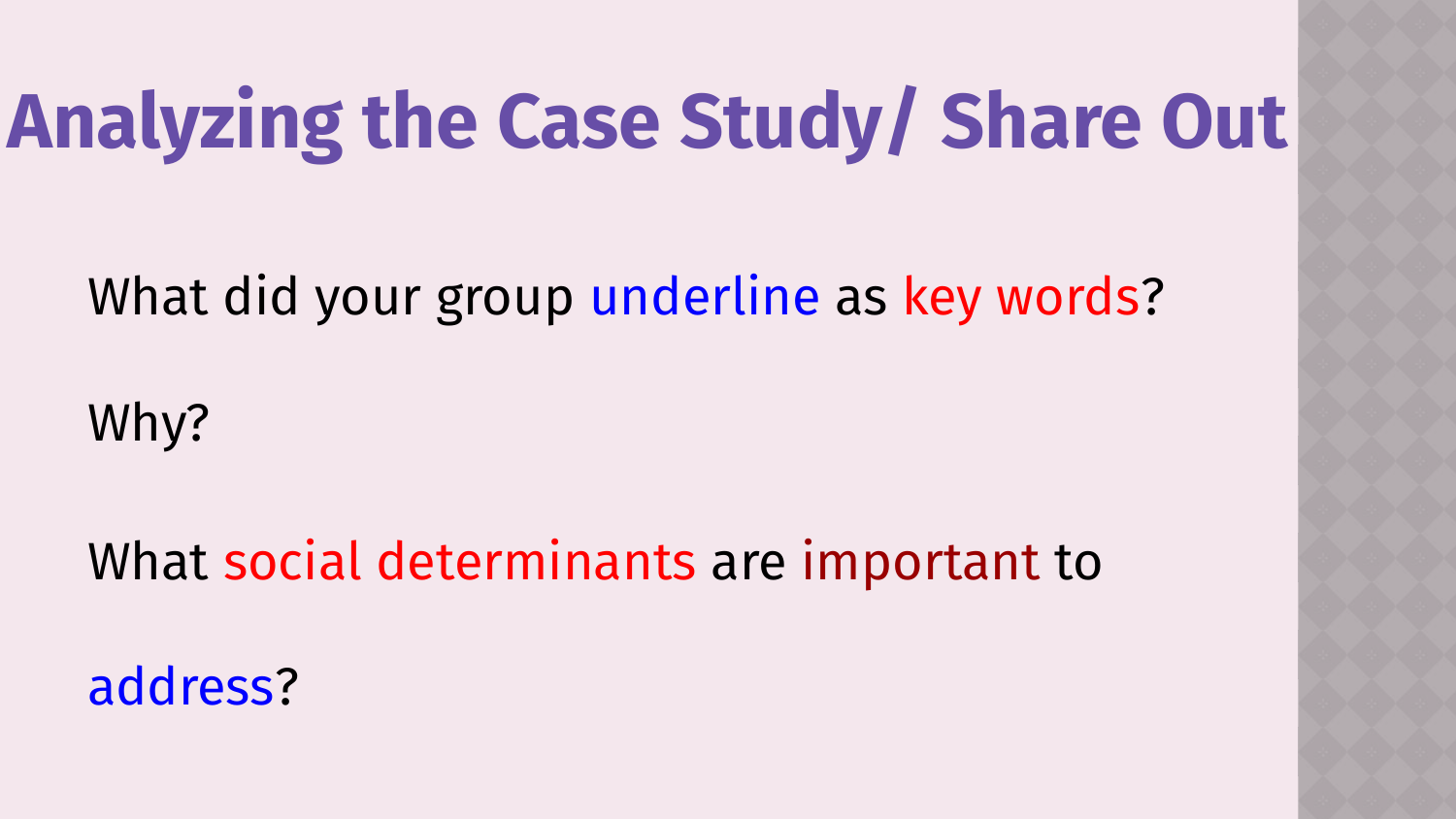

# Analyzing the Case Study/ Share Out
What did your group underline as key words? Why?
What social determinants are important to address?